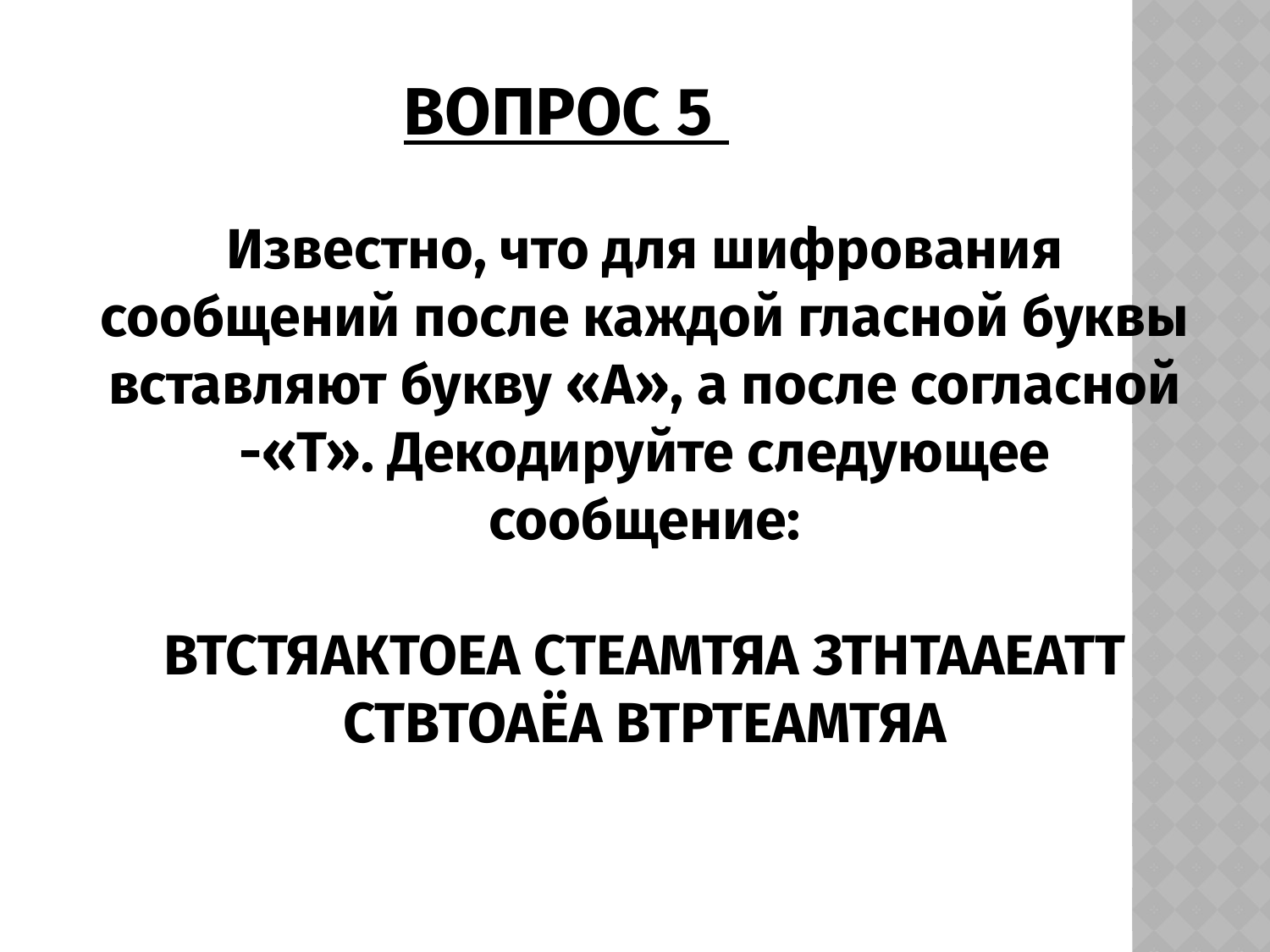

# Вопрос 5
Известно, что для шифрования сообщений после каждой гласной буквы вставляют букву «А», а после согласной -«Т». Декодируйте следующее сообщение:

ВТСТЯАКТОЕА СТЕАМТЯА ЗТНТААЕАТТ СТВТОАЁА ВТРТЕАМТЯА